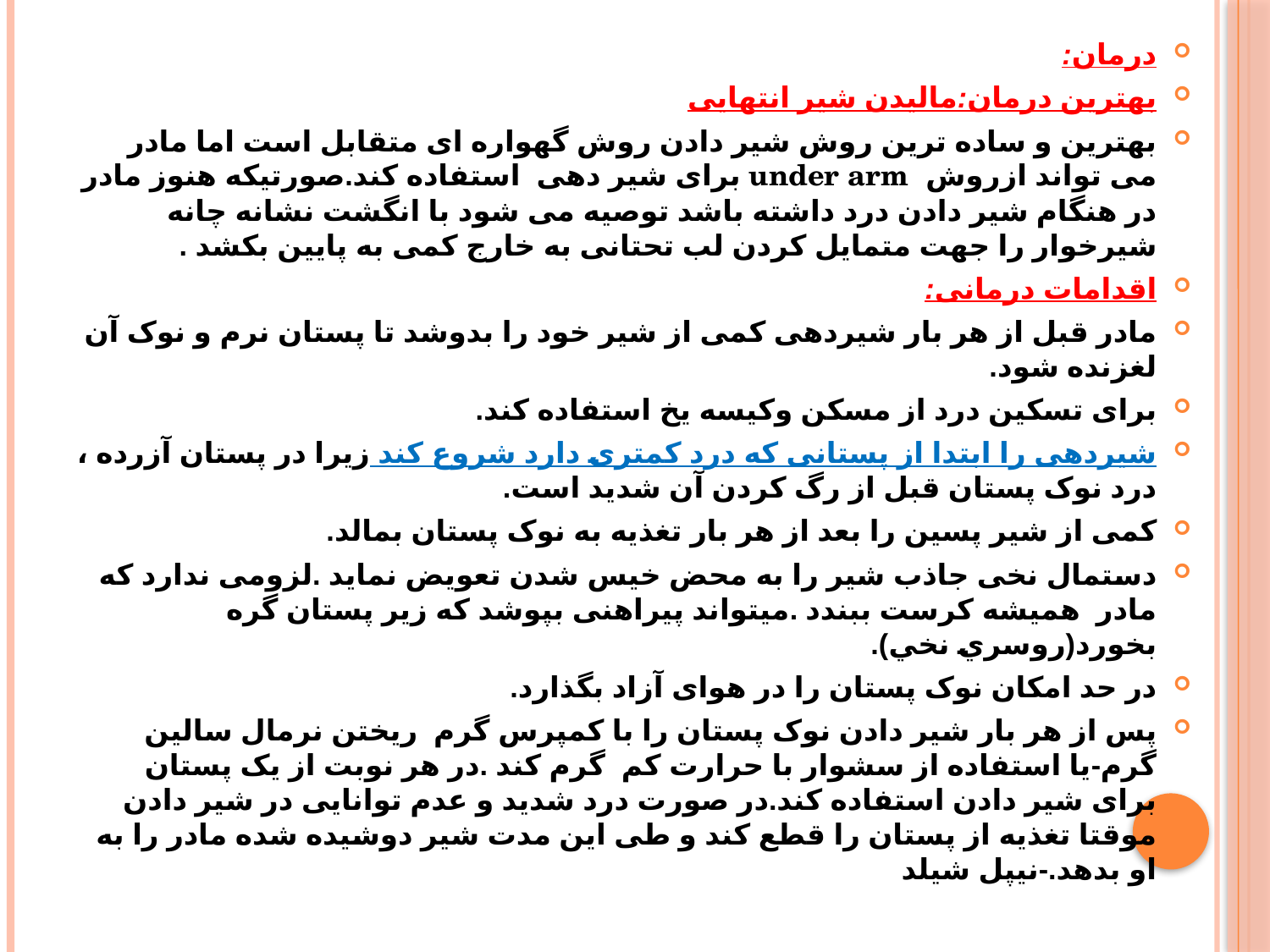

درمان:
بهترین درمان:مالیدن شیر انتهایی
بهترین و ساده ترین روش شیر دادن روش گهواره ای متقابل است اما مادر می تواند ازروش  under arm برای شیر دهی  استفاده کند.صورتیکه هنوز مادر در هنگام شیر دادن درد داشته باشد توصیه می شود با انگشت نشانه چانه شیرخوار را جهت متمایل کردن لب تحتانی به خارج کمی به پایین بکشد .
اقدامات درمانی:
مادر قبل از هر بار شیردهی کمی از شیر خود را بدوشد تا پستان نرم و نوک آن لغزنده شود.
برای تسکین درد از مسکن وکیسه یخ استفاده کند.
شیردهی را ابتدا از پستانی که درد کمتری دارد شروع کند زیرا در پستان آزرده ، درد نوک پستان قبل از رگ کردن آن شدید است.
کمی از شیر پسین را بعد از هر بار تغذیه به نوک پستان بمالد.
دستمال نخی جاذب شیر را به محض خیس شدن تعویض نماید .لزومی ندارد که مادر  همیشه کرست ببندد .میتواند پیراهنی بپوشد که زیر پستان گره بخورد(روسري نخي).
در حد امکان نوک پستان را در هوای آزاد بگذارد.
پس از هر بار شیر دادن نوک پستان را با کمپرس گرم  ریختن نرمال سالین گرم-یا استفاده از سشوار با حرارت کم  گرم کند .در هر نوبت از یک پستان برای شیر دادن استفاده کند.در صورت درد شدید و عدم توانایی در شیر دادن موقتا تغذیه از پستان را قطع کند و طی این مدت شیر دوشیده شده مادر را به او بدهد.-نیپل شیلد